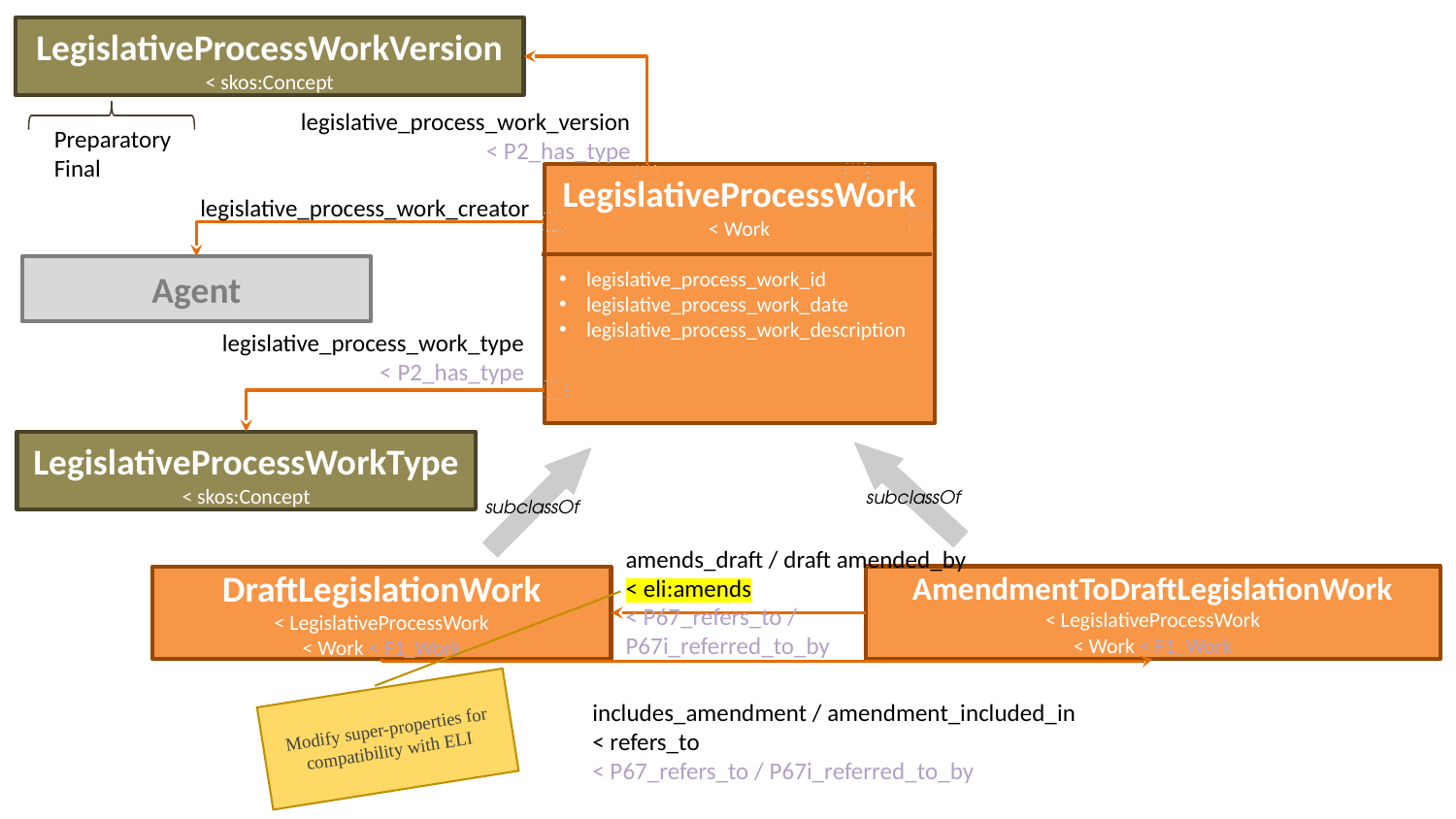

LegislativeProcessWorkVersion
< skos:Concept

legislative_process_work_version
< P2_has_type
Preparatory
Final

LegislativeProcessWork
< Work

legislative_process_work_id
legislative_process_work_date
legislative_process_work_description

legislative_process_work_creator

Agent
legislative_process_work_type
< P2_has_type

LegislativeProcessWorkType
< skos:Concept

subclassOf
subclassOf
amends_draft / draft amended_by
< eli:amends
< P67_refers_to / P67i_referred_to_by
AmendmentToDraftLegislationWork
< LegislativeProcessWork
< Work < F1_Work
DraftLegislationWork
< LegislativeProcessWork
< Work < F1_Work
Modify super-properties for compatibility with ELI
includes_amendment / amendment_included_in
< refers_to
< P67_refers_to / P67i_referred_to_by